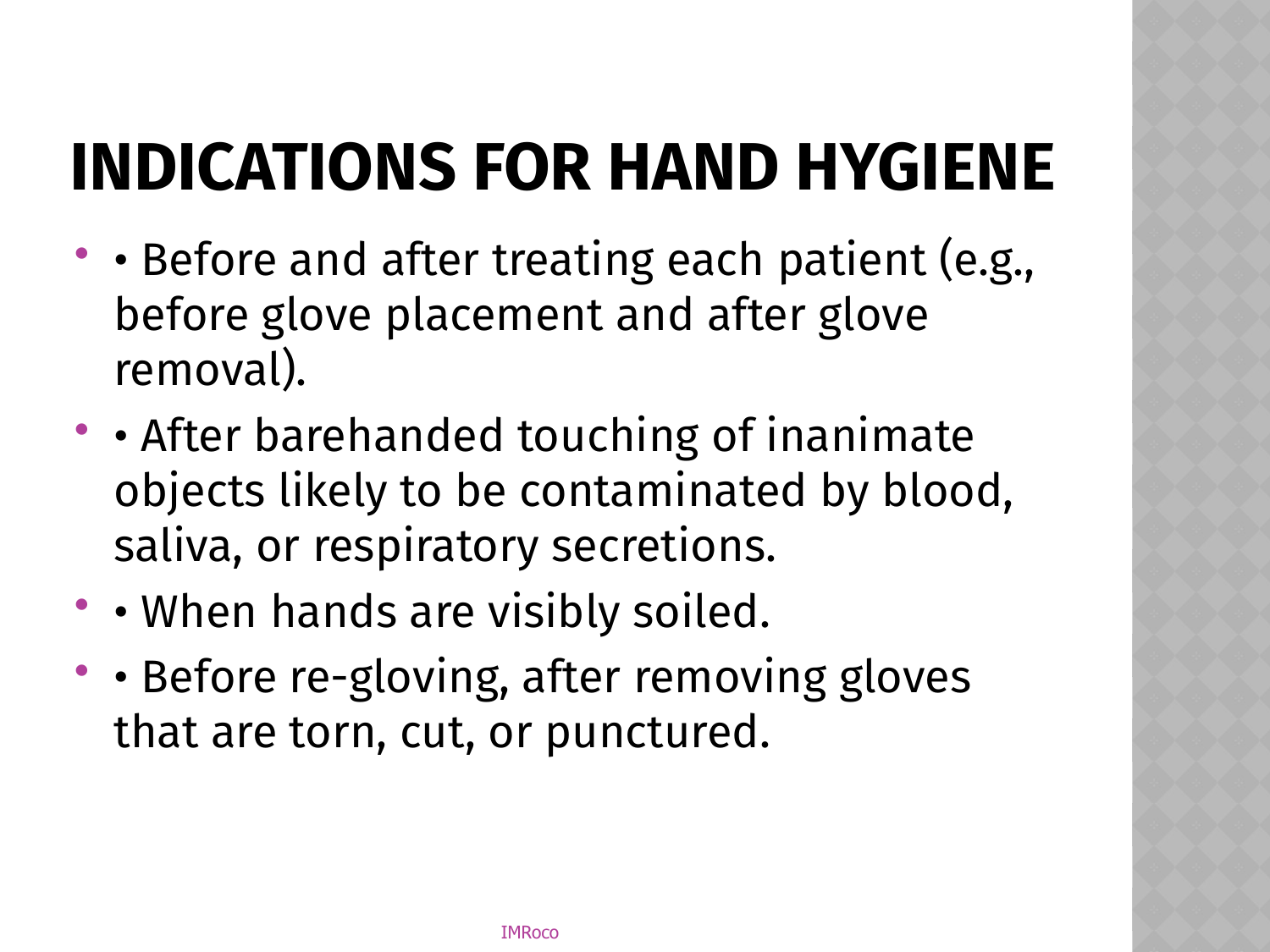

# Indications for hand hygiene
• Before and after treating each patient (e.g., before glove placement and after glove removal).
• After barehanded touching of inanimate objects likely to be contaminated by blood, saliva, or respiratory secretions.
• When hands are visibly soiled.
• Before re-gloving, after removing gloves that are torn, cut, or punctured.

IMRoco